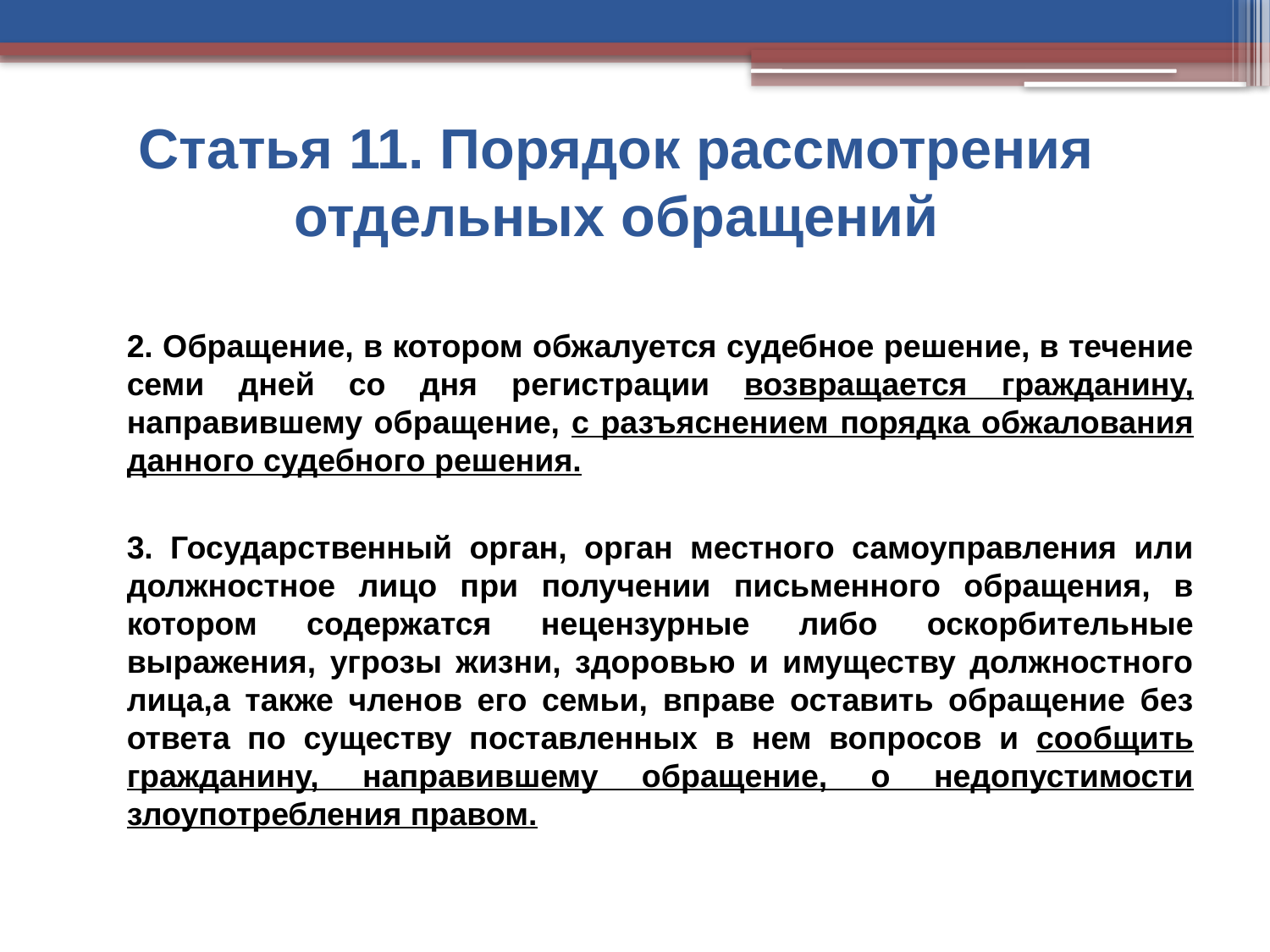

# Статья 11. Порядок рассмотрения отдельных обращений

2. Обращение, в котором обжалуется судебное решение, в течение семи дней со дня регистрации возвращается гражданину, направившему обращение, с разъяснением порядка обжалования данного судебного решения.

3. Государственный орган, орган местного самоуправления или должностное лицо при получении письменного обращения, в котором содержатся нецензурные либо оскорбительные выражения, угрозы жизни, здоровью и имуществу должностного лица,а также членов его семьи, вправе оставить обращение без ответа по существу поставленных в нем вопросов и сообщить гражданину, направившему обращение, о недопустимости злоупотребления правом.